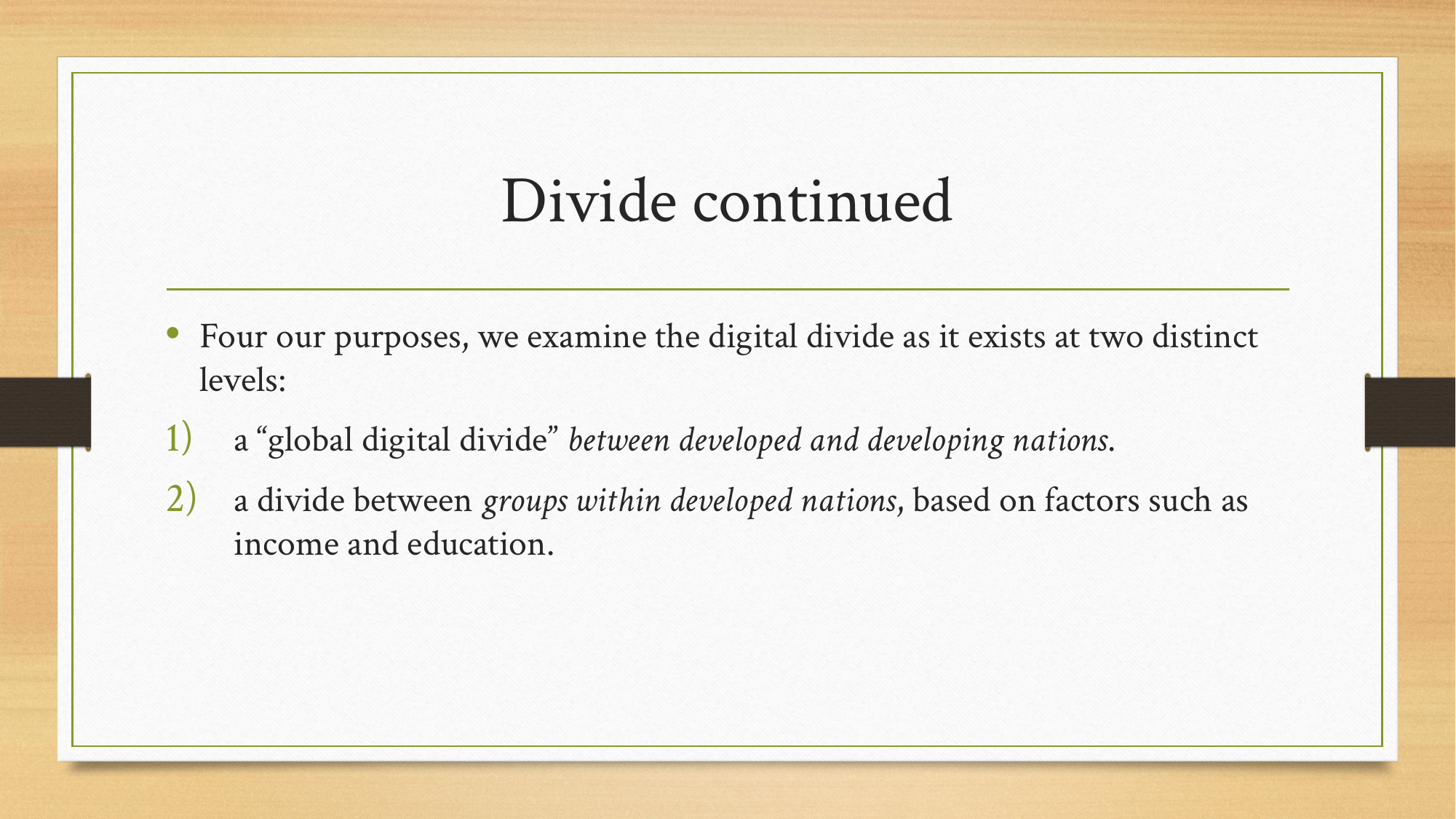

# Divide continued
Four our purposes, we examine the digital divide as it exists at two distinct levels:
a “global digital divide” between developed and developing nations.
a divide between groups within developed nations, based on factors such as income and education.